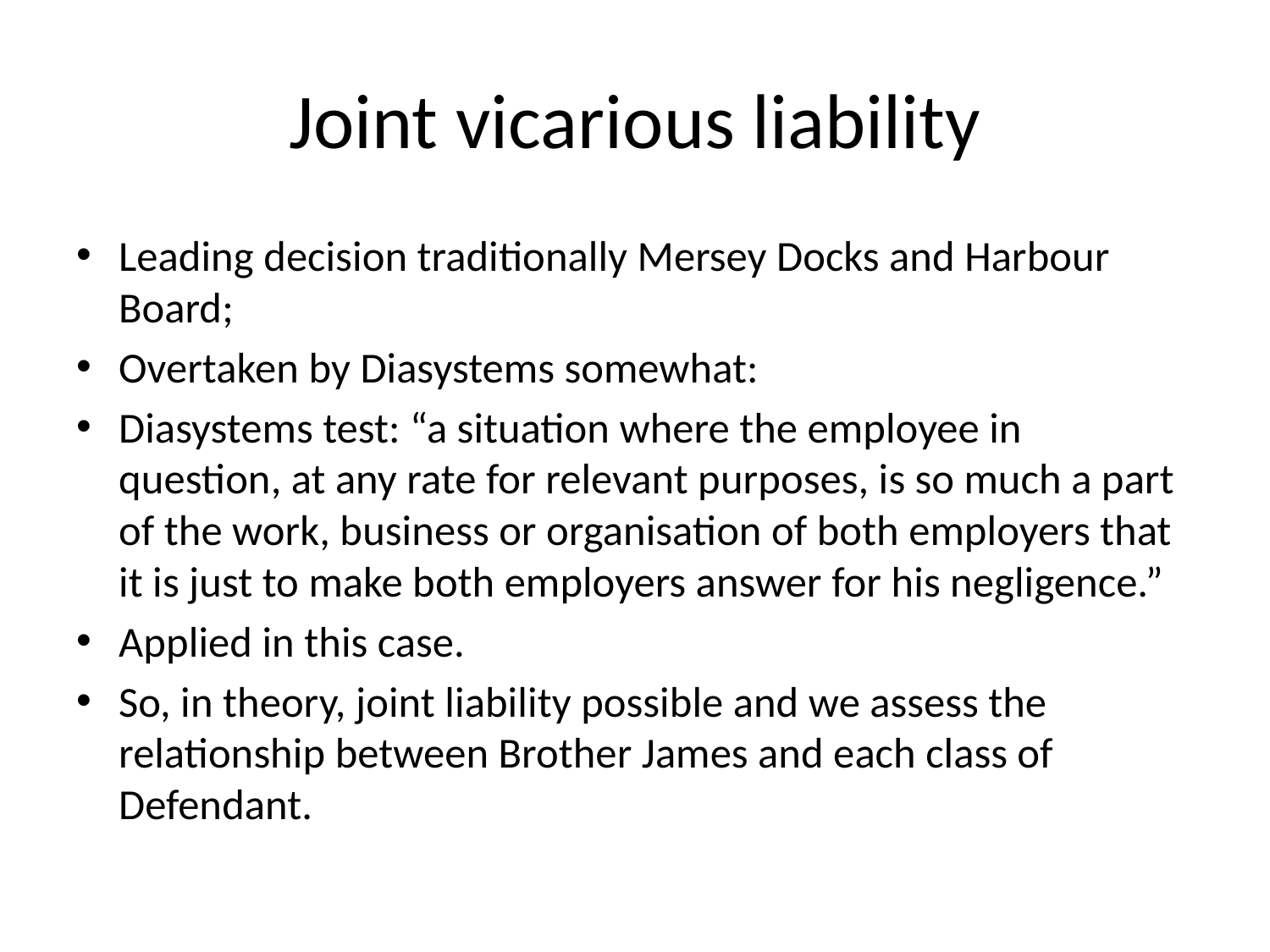

# Joint vicarious liability
Leading decision traditionally Mersey Docks and Harbour Board;
Overtaken by Diasystems somewhat:
Diasystems test: “a situation where the employee in question, at any rate for relevant purposes, is so much a part of the work, business or organisation of both employers that it is just to make both employers answer for his negligence.”
Applied in this case.
So, in theory, joint liability possible and we assess the relationship between Brother James and each class of Defendant.